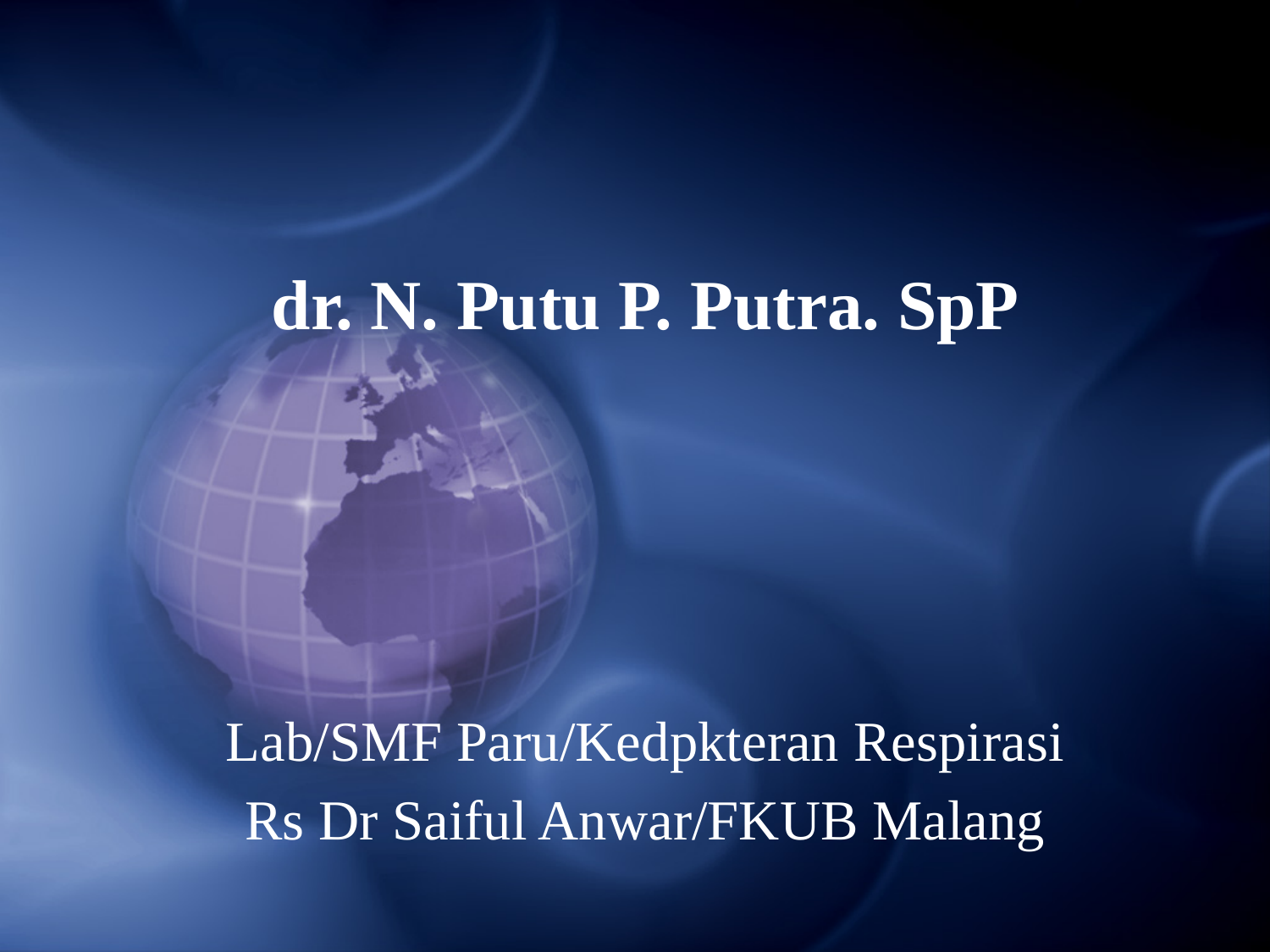

# dr. N. Putu P. Putra. SpP
Lab/SMF Paru/Kedpkteran Respirasi
Rs Dr Saiful Anwar/FKUB Malang